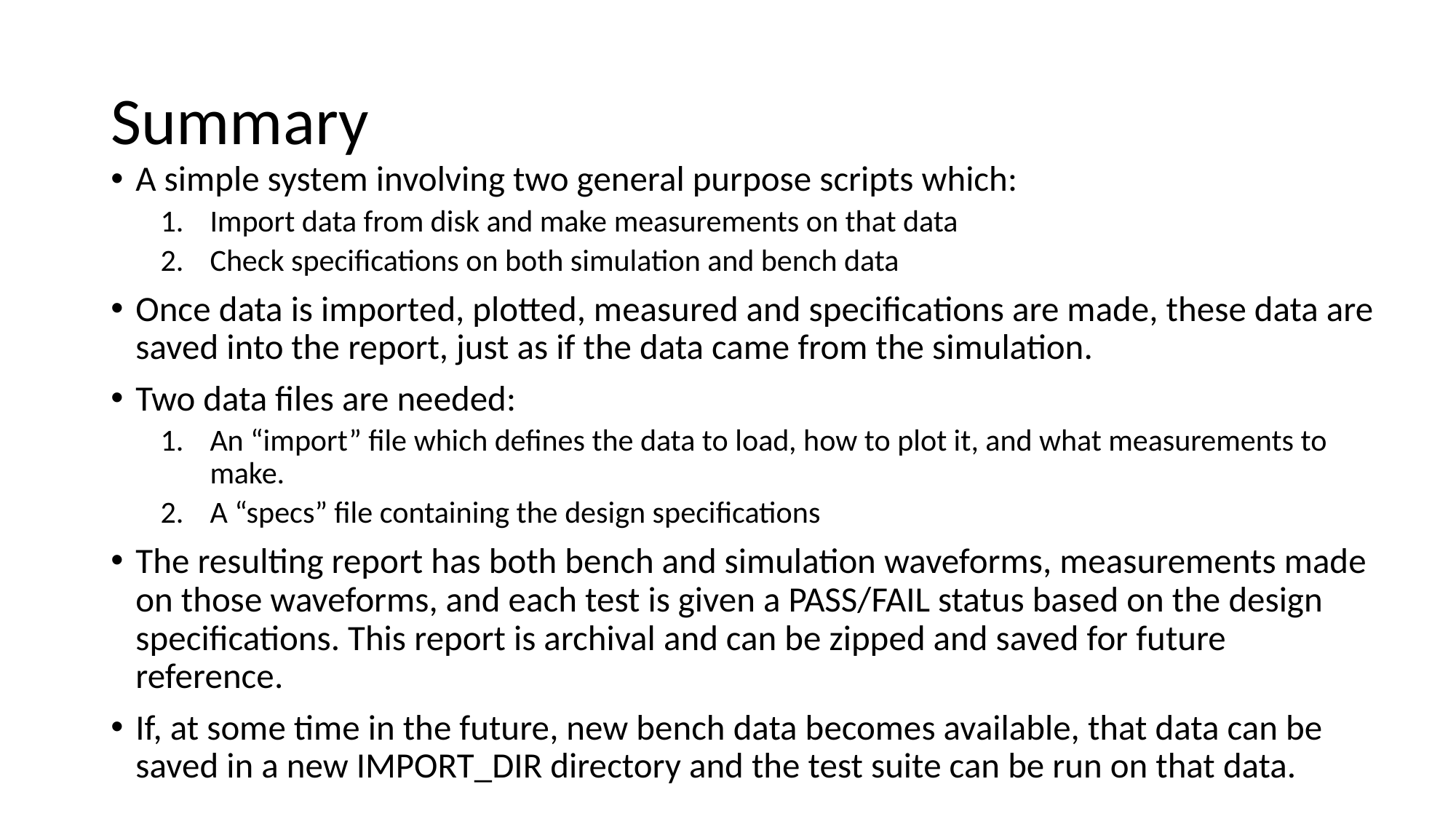

# Summary
A simple system involving two general purpose scripts which:
Import data from disk and make measurements on that data
Check specifications on both simulation and bench data
Once data is imported, plotted, measured and specifications are made, these data are saved into the report, just as if the data came from the simulation.
Two data files are needed:
An “import” file which defines the data to load, how to plot it, and what measurements to make.
A “specs” file containing the design specifications
The resulting report has both bench and simulation waveforms, measurements made on those waveforms, and each test is given a PASS/FAIL status based on the design specifications. This report is archival and can be zipped and saved for future reference.
If, at some time in the future, new bench data becomes available, that data can be saved in a new IMPORT_DIR directory and the test suite can be run on that data.